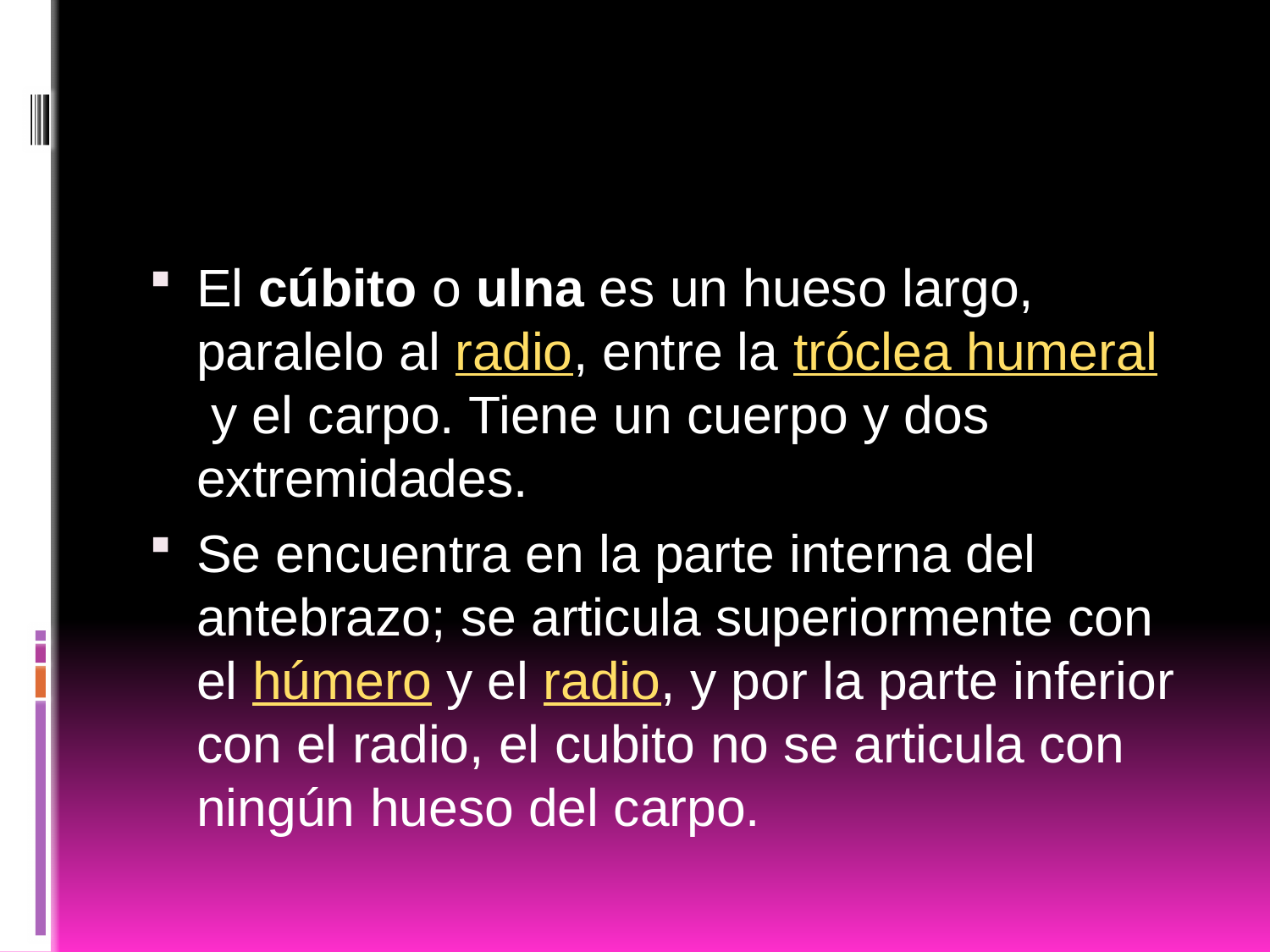

#
El cúbito o ulna es un hueso largo, paralelo al radio, entre la tróclea humeral y el carpo. Tiene un cuerpo y dos extremidades.
Se encuentra en la parte interna del antebrazo; se articula superiormente con el húmero y el radio, y por la parte inferior con el radio, el cubito no se articula con ningún hueso del carpo.